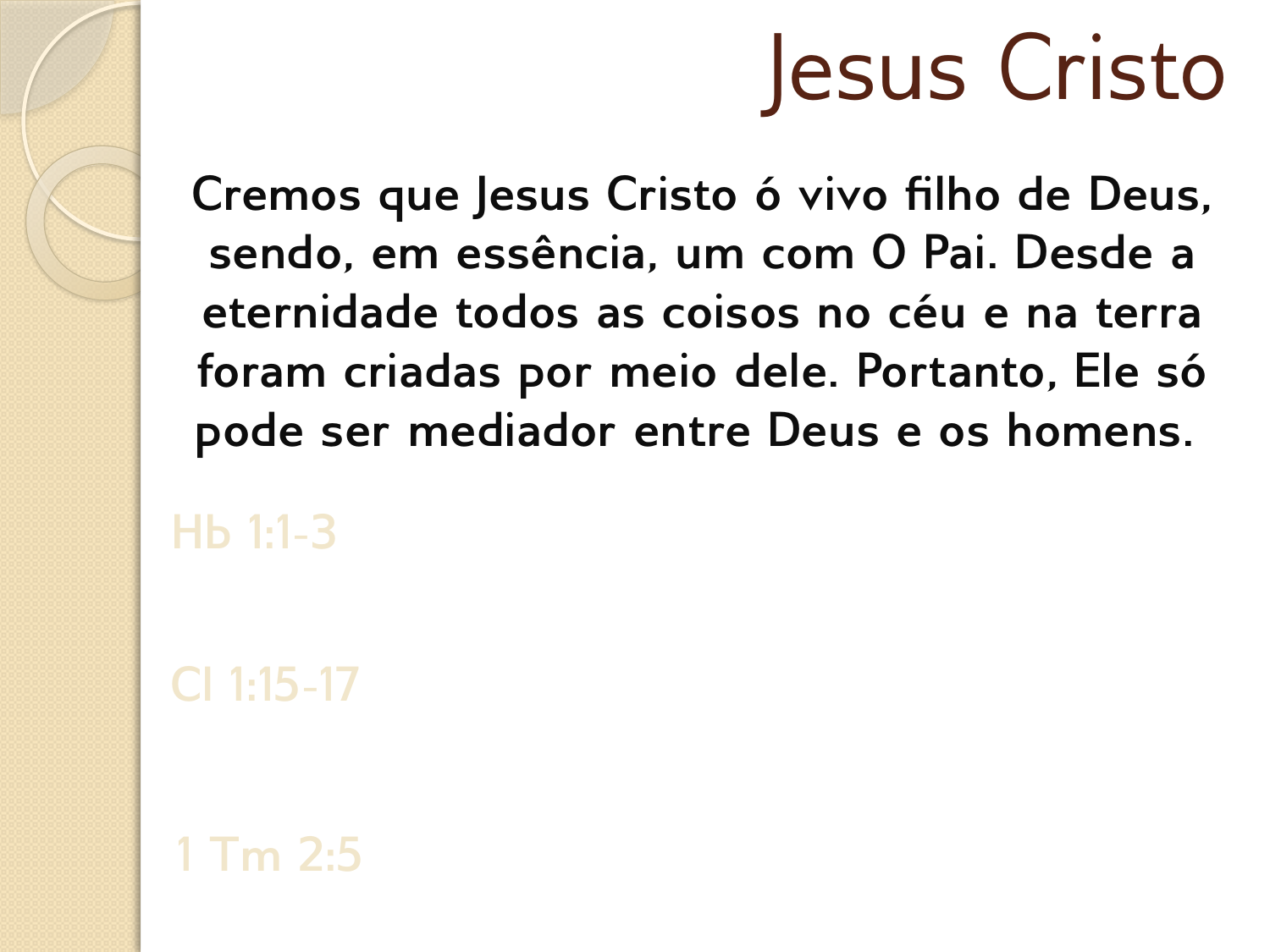

# Jesus Cristo
Cremos que Jesus Cristo ó vivo filho de Deus, sendo, em essência, um com O Pai. Desde a eternidade todos as coisos no céu e na terra foram criadas por meio dele. Portanto, Ele só pode ser mediador entre Deus e os homens.
Hb 1:1-3
Cl 1:15-17

1 Tm 2:5